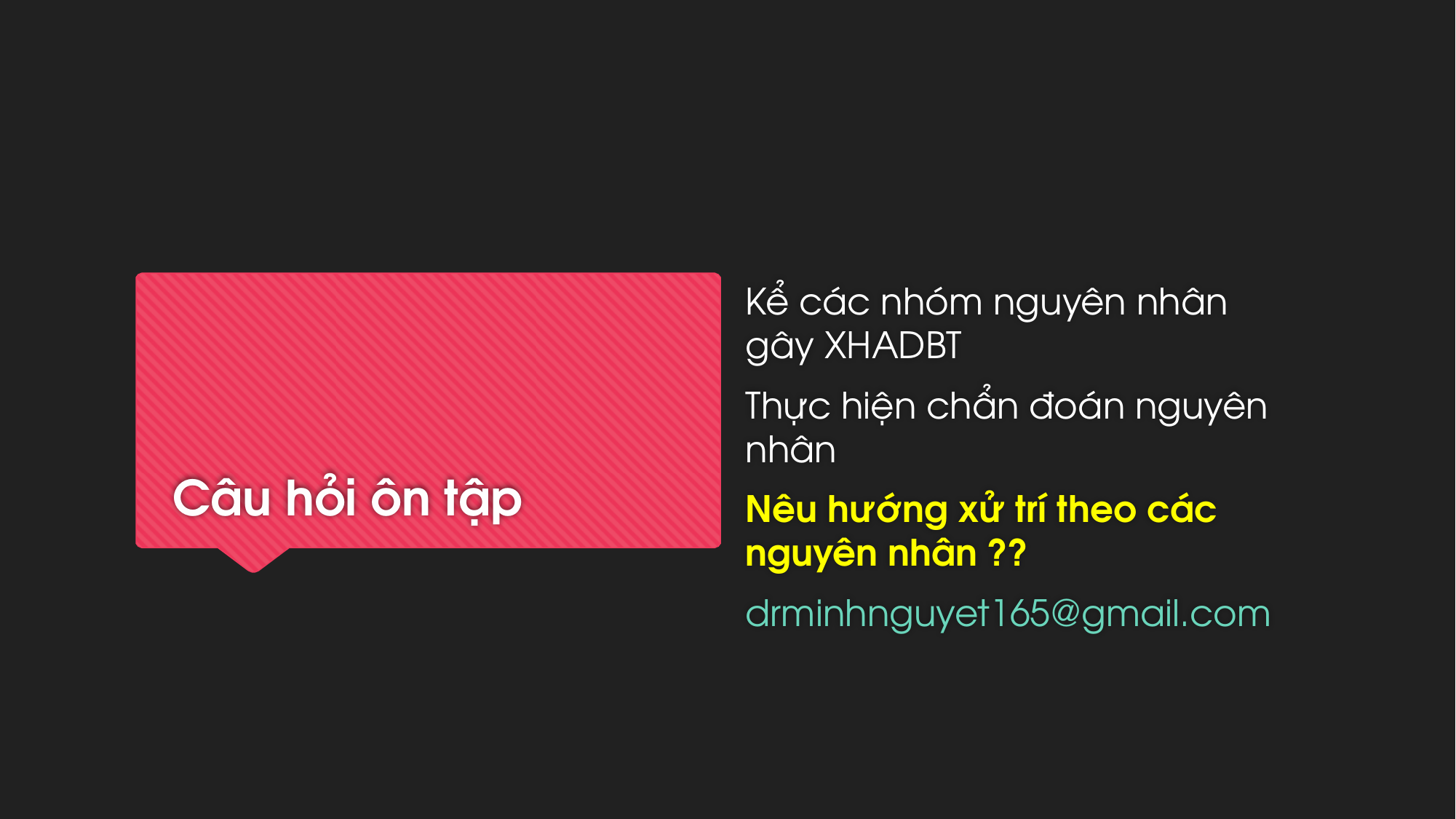

Kể các nhóm nguyên nhân gây XHADBT
Thực hiện chẩn đoán nguyên nhân
Nêu hướng xử trí theo các nguyên nhân ??
drminhnguyet165@gmail.com

# Câu hỏi ôn tập